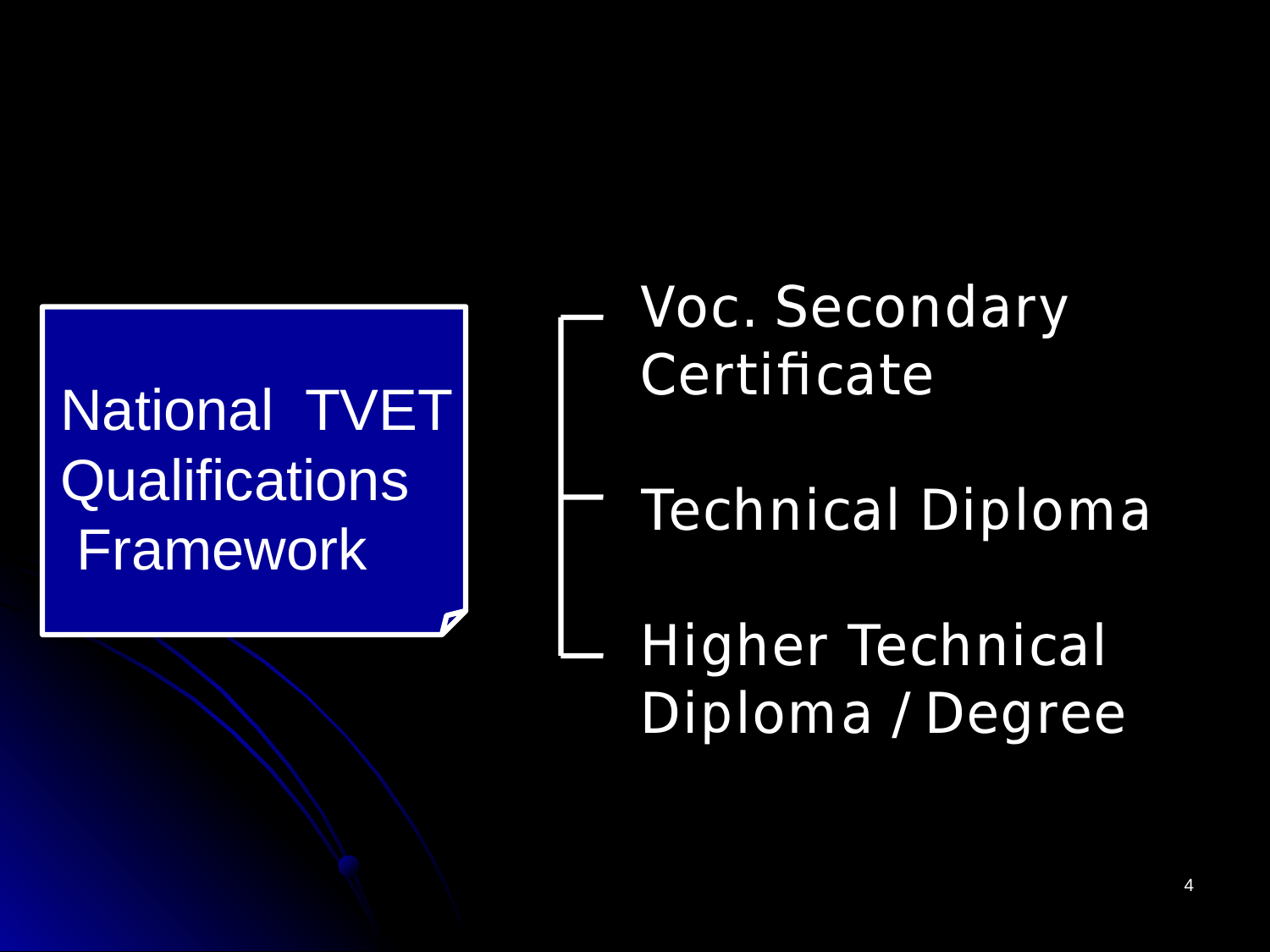

Voc. Secondary
Certificate

Technical Diploma

Higher Technical
Diploma /Degree

 National  TVET
 Qualifications
  Framework

4